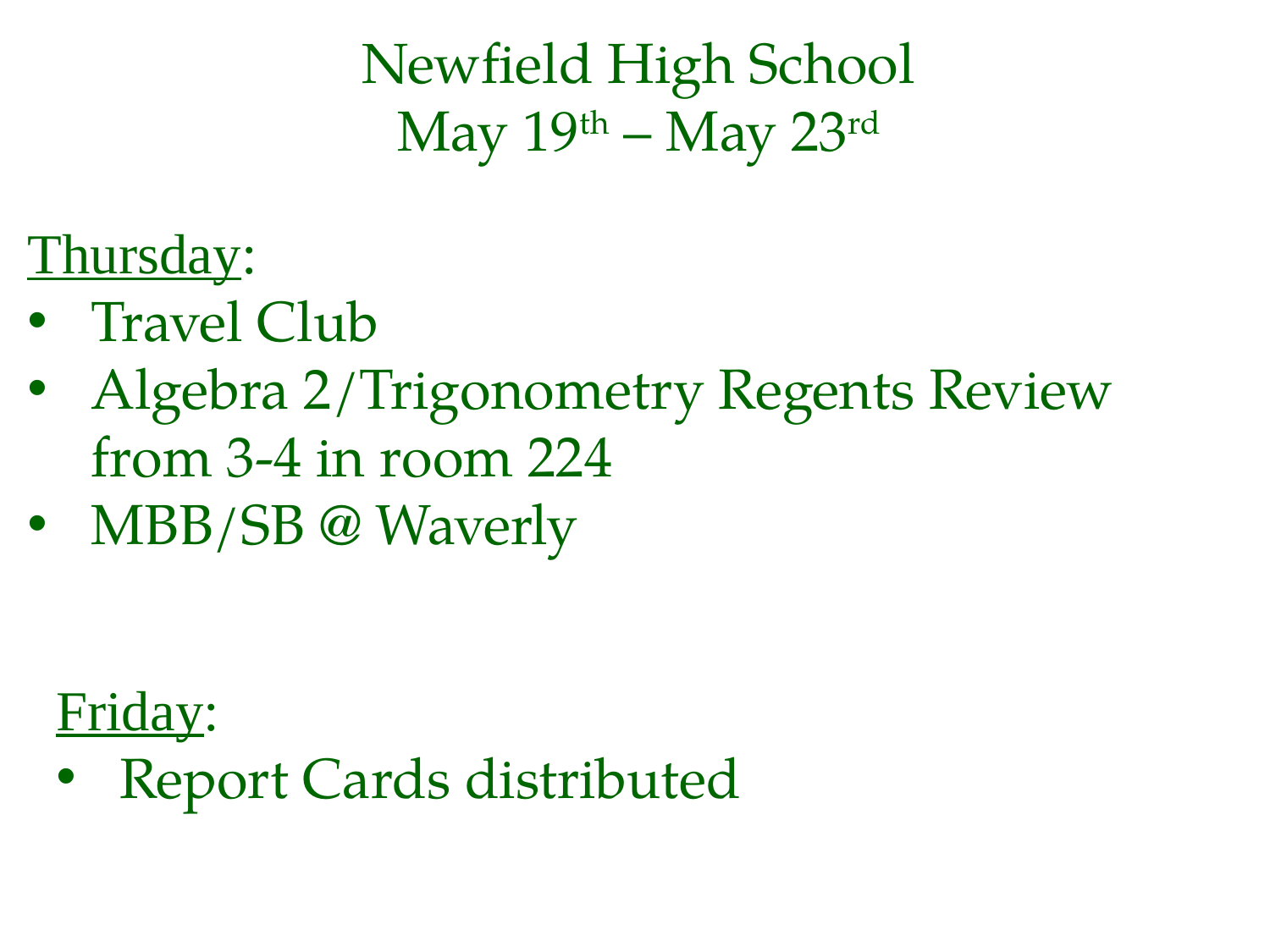

Newfield High School
May 19th – May 23rd
Thursday:
Travel Club
Algebra 2/Trigonometry Regents Review from 3-4 in room 224
MBB/SB @ Waverly
Friday:
Report Cards distributed